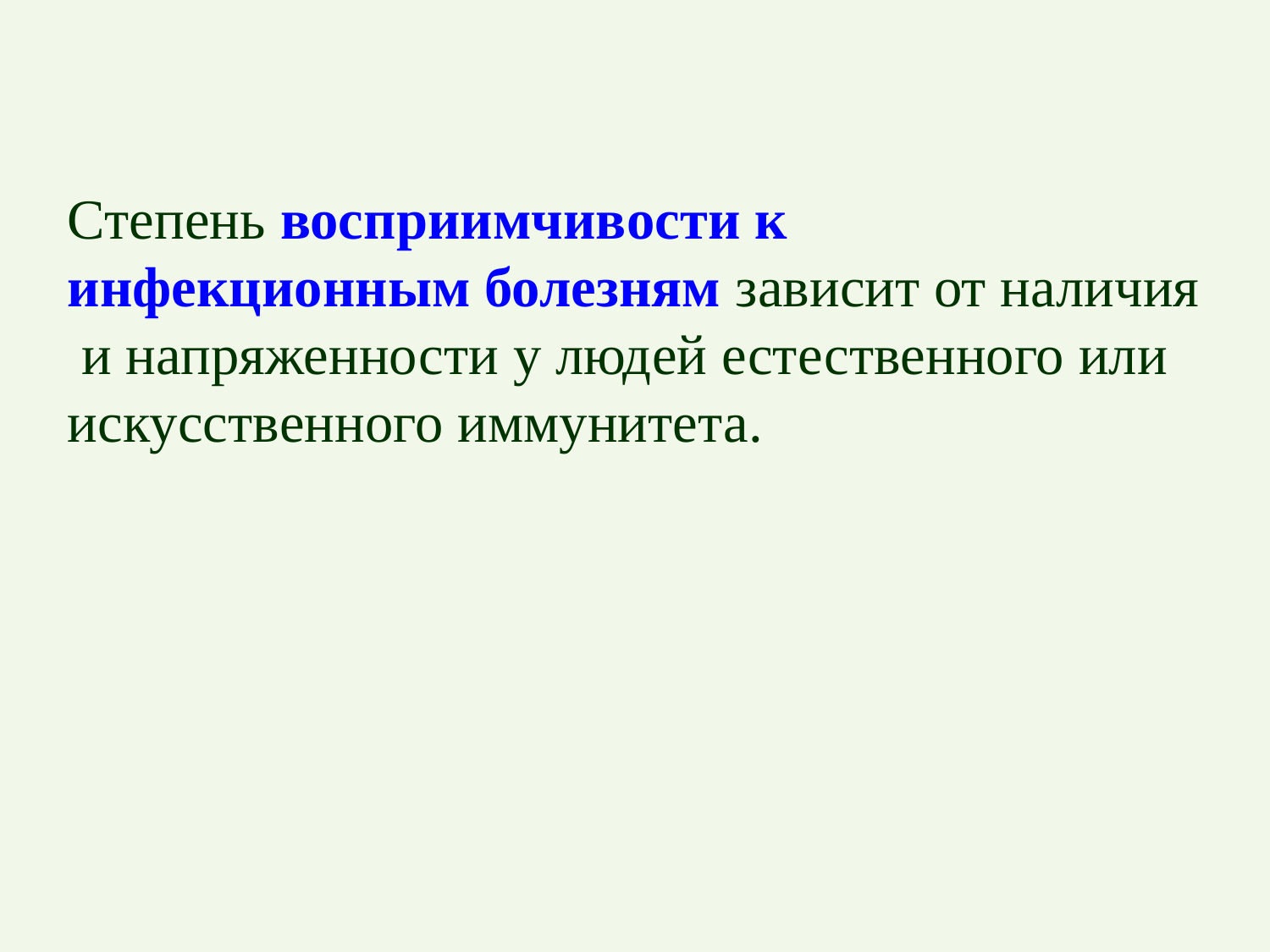

Степень восприимчивости к инфекционным болезням зависит от наличия  и напряженности у людей естественного или искусственного иммунитета.